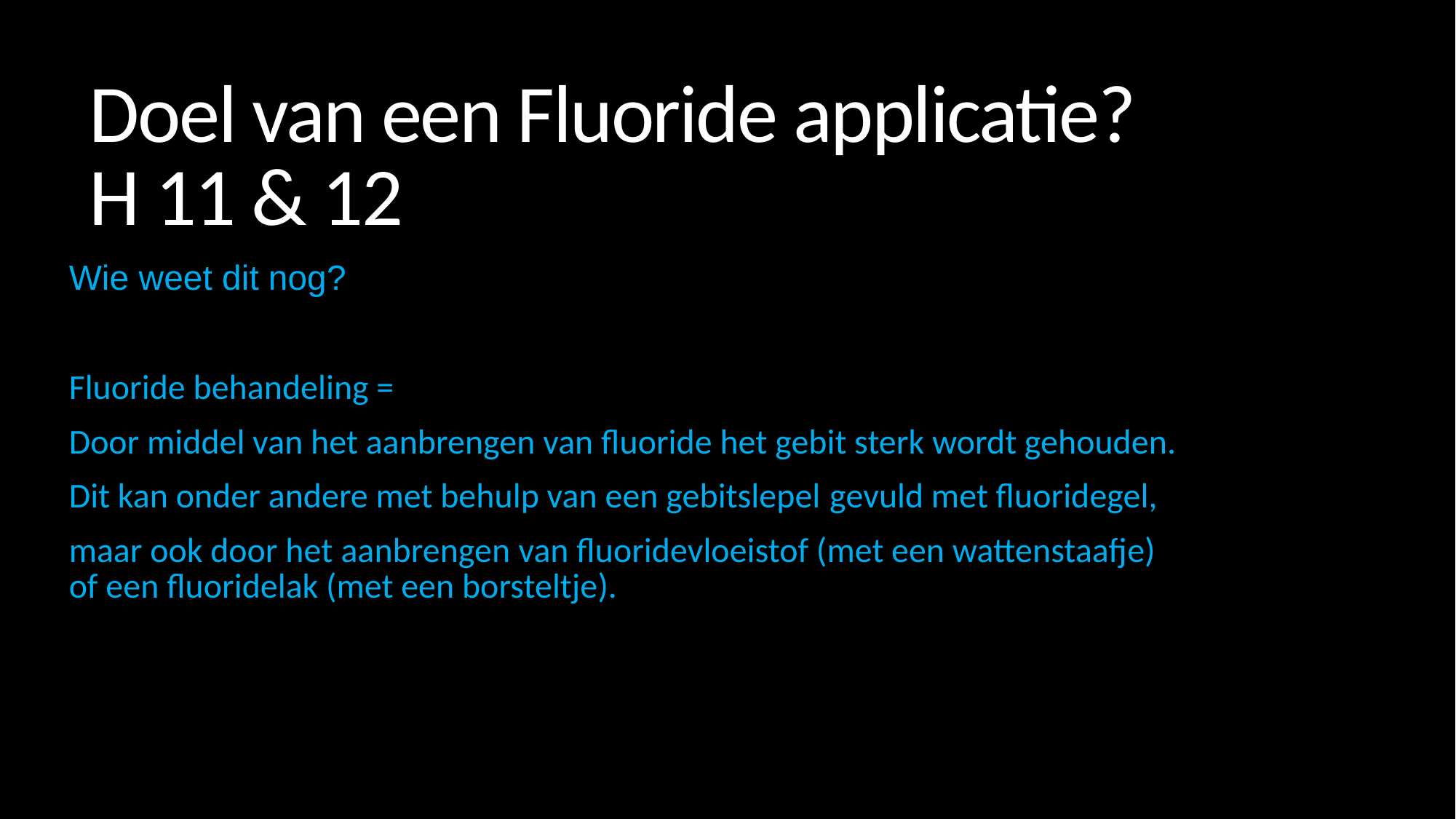

# Doel van een Fluoride applicatie? H 11 & 12
Wie weet dit nog?

Fluoride behandeling =
Door middel van het aanbrengen van fluoride het gebit sterk wordt gehouden.
Dit kan onder andere met behulp van een gebitslepel gevuld met fluoridegel,
maar ook door het aanbrengen van fluoridevloeistof (met een wattenstaafje) of een fluoridelak (met een borsteltje).